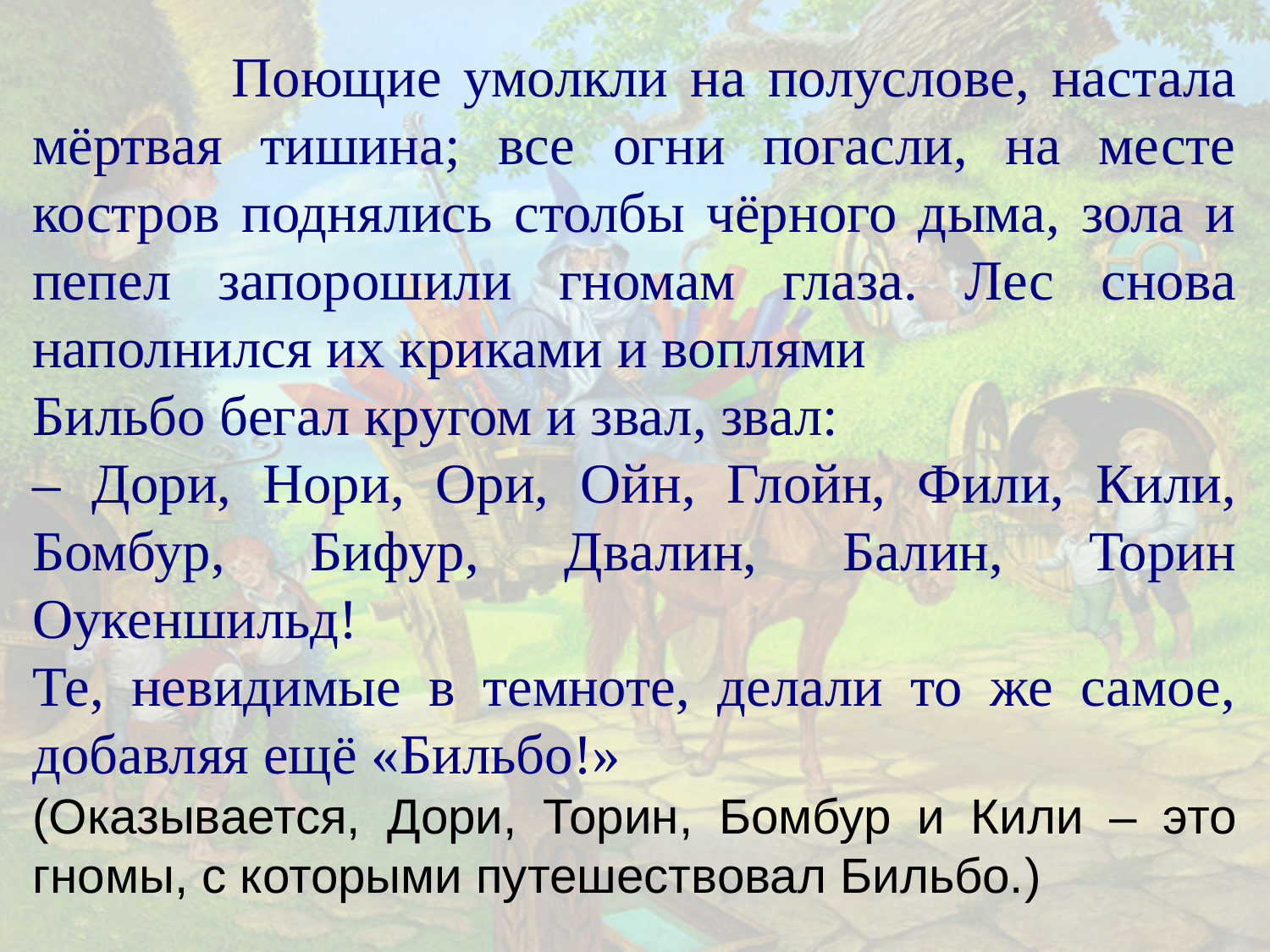

Поющие умолкли на полуслове, настала мёртвая тишина; все огни погасли, на месте костров поднялись столбы чёрного дыма, зола и пепел запорошили гномам глаза. Лес снова наполнился их криками и воплями
Бильбо бегал кругом и звал, звал:
– Дори, Нори, Ори, Ойн, Глойн, Фили, Кили, Бомбур, Бифур, Двалин, Балин, Торин Оукеншильд!
Те, невидимые в темноте, делали то же самое, добавляя ещё «Бильбо!»
(Оказывается, Дори, Торин, Бомбур и Кили – это гномы, с которыми путешествовал Бильбо.)